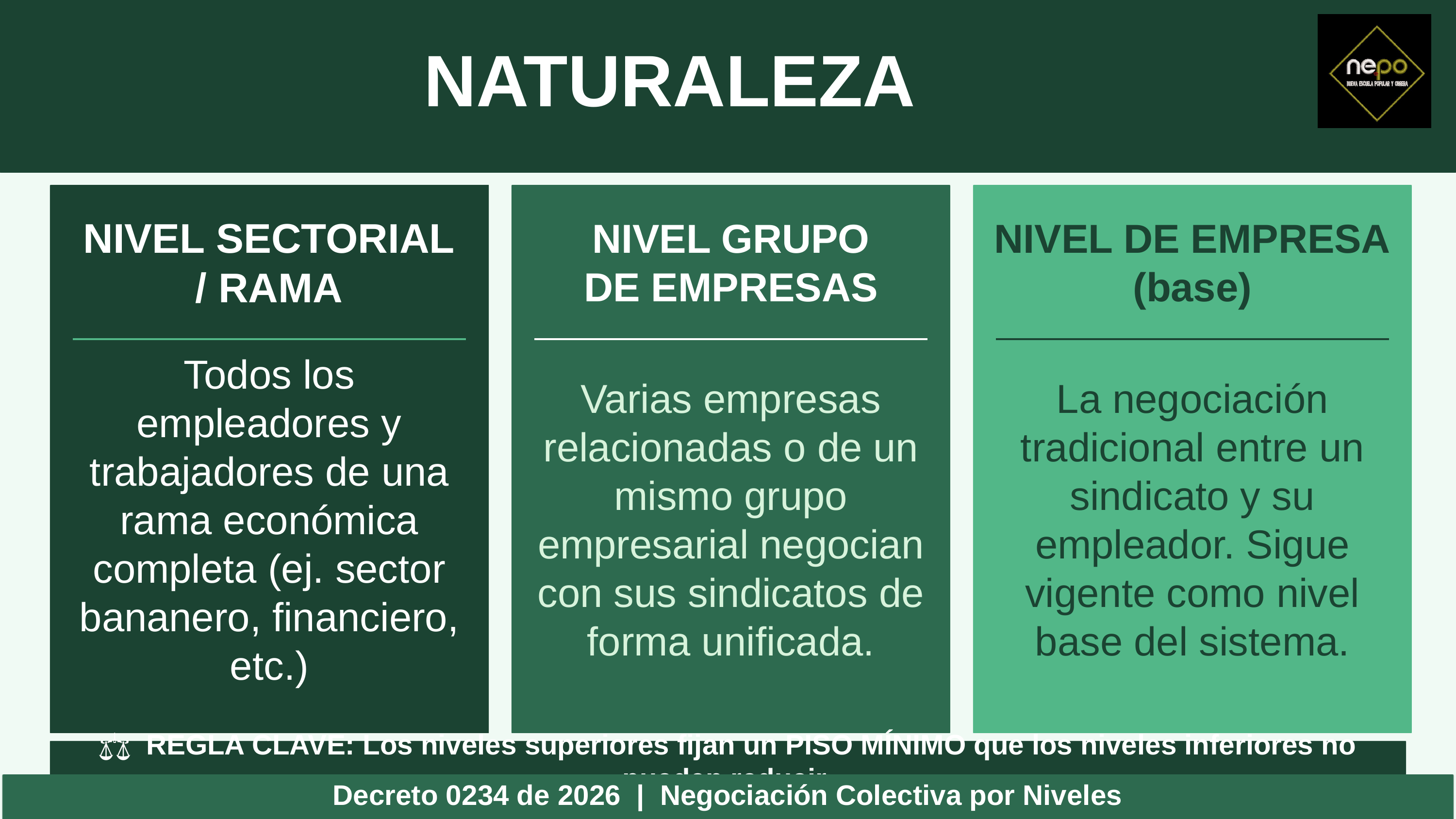

NATURALEZA

NIVEL SECTORIAL
/ RAMA

NIVEL GRUPO
DE EMPRESAS

NIVEL DE EMPRESA
(base)

Todos los empleadores y trabajadores de una rama económica completa (ej. sector bananero, financiero, etc.)

Varias empresas relacionadas o de un mismo grupo empresarial negocian con sus sindicatos de forma unificada.

La negociación tradicional entre un sindicato y su empleador. Sigue vigente como nivel base del sistema.

⚖  REGLA CLAVE: Los niveles superiores fijan un PISO MÍNIMO que los niveles inferiores no pueden reducir.

Decreto 0234 de 2026  |  Negociación Colectiva por Niveles